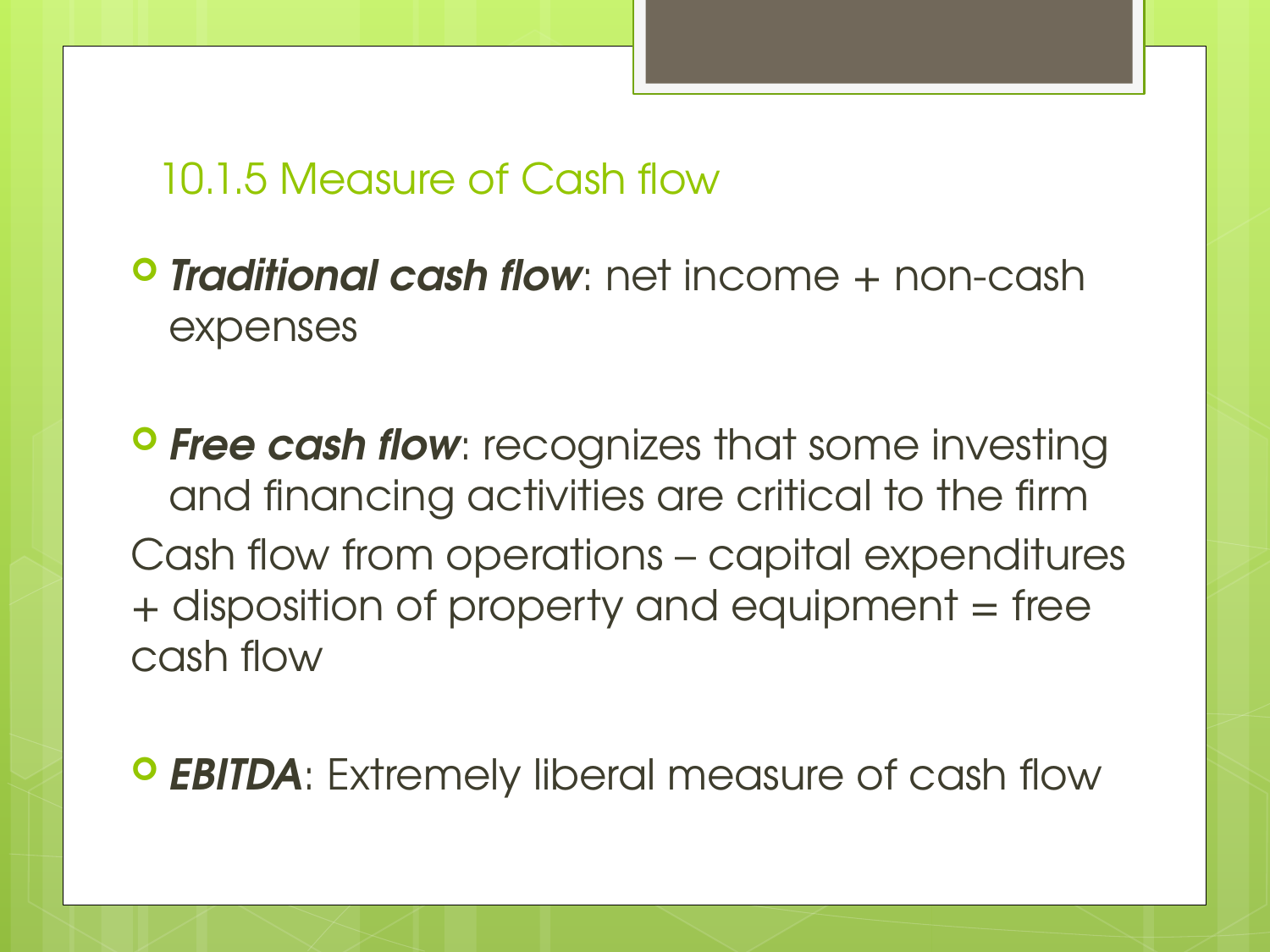

# 10.1.5 Measure of Cash flow
Traditional cash flow: net income + non-cash expenses

Free cash flow: recognizes that some investing and financing activities are critical to the firm
Cash flow from operations – capital expenditures + disposition of property and equipment = free cash flow

EBITDA: Extremely liberal measure of cash flow